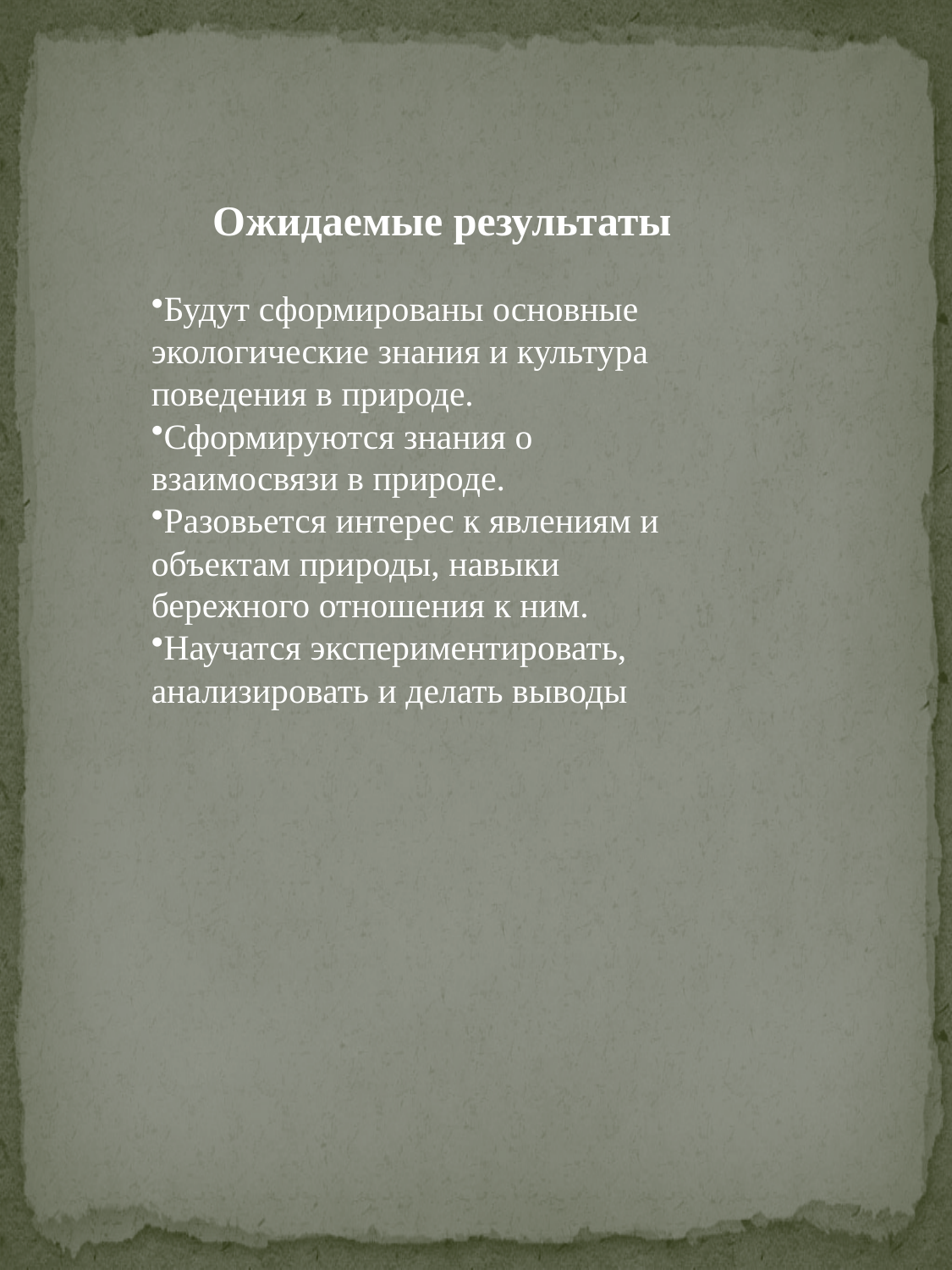

Ожидаемые результаты

Будут сформированы основные экологические знания и культура поведения в природе.
Сформируются знания о взаимосвязи в природе.
Разовьется интерес к явлениям и объектам природы, навыки бережного отношения к ним.
Научатся экспериментировать, анализировать и делать выводы